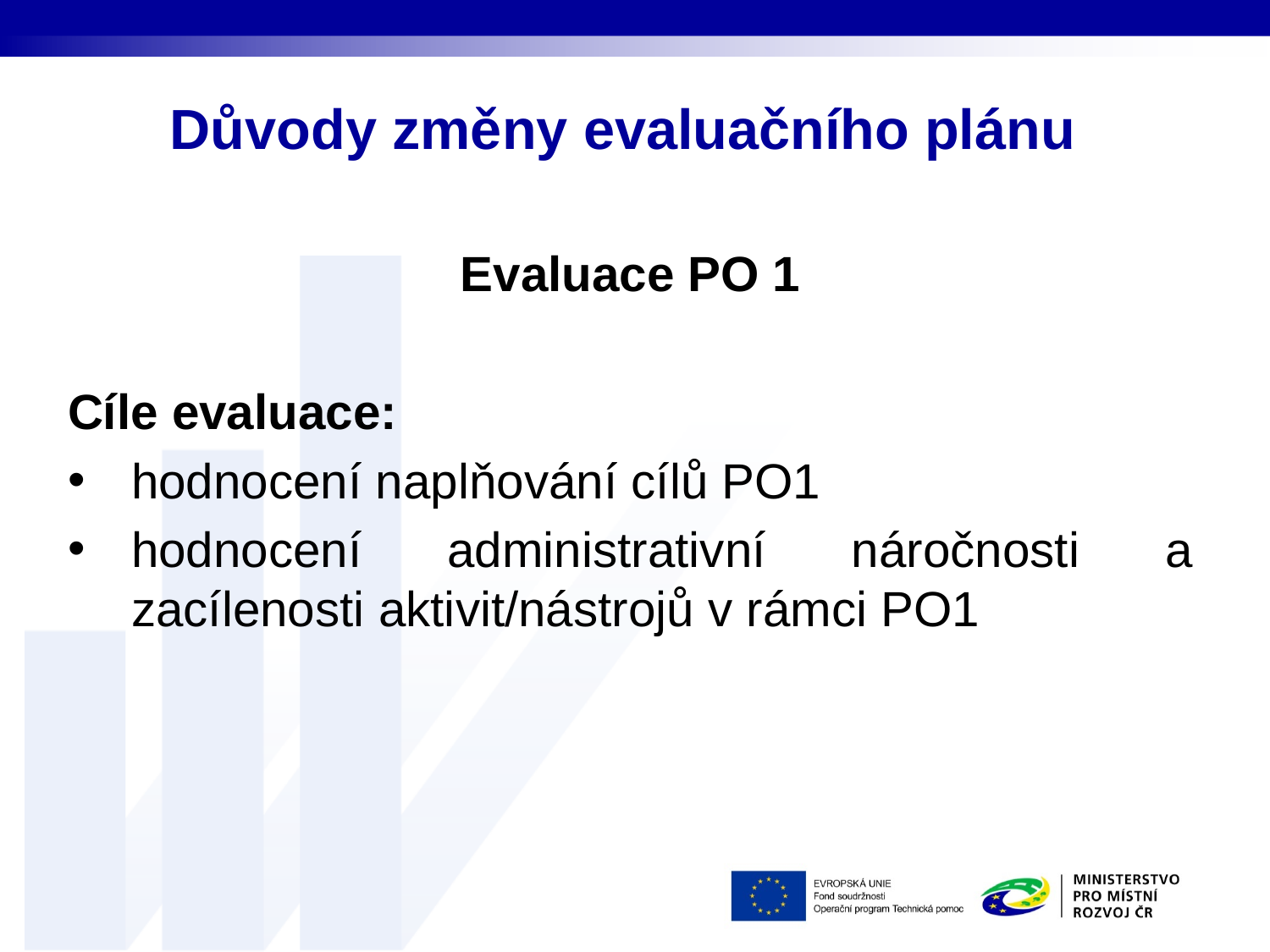

# Důvody změny evaluačního plánu
Evaluace PO 1

Cíle evaluace:
hodnocení naplňování cílů PO1
hodnocení administrativní náročnosti a zacílenosti aktivit/nástrojů v rámci PO1